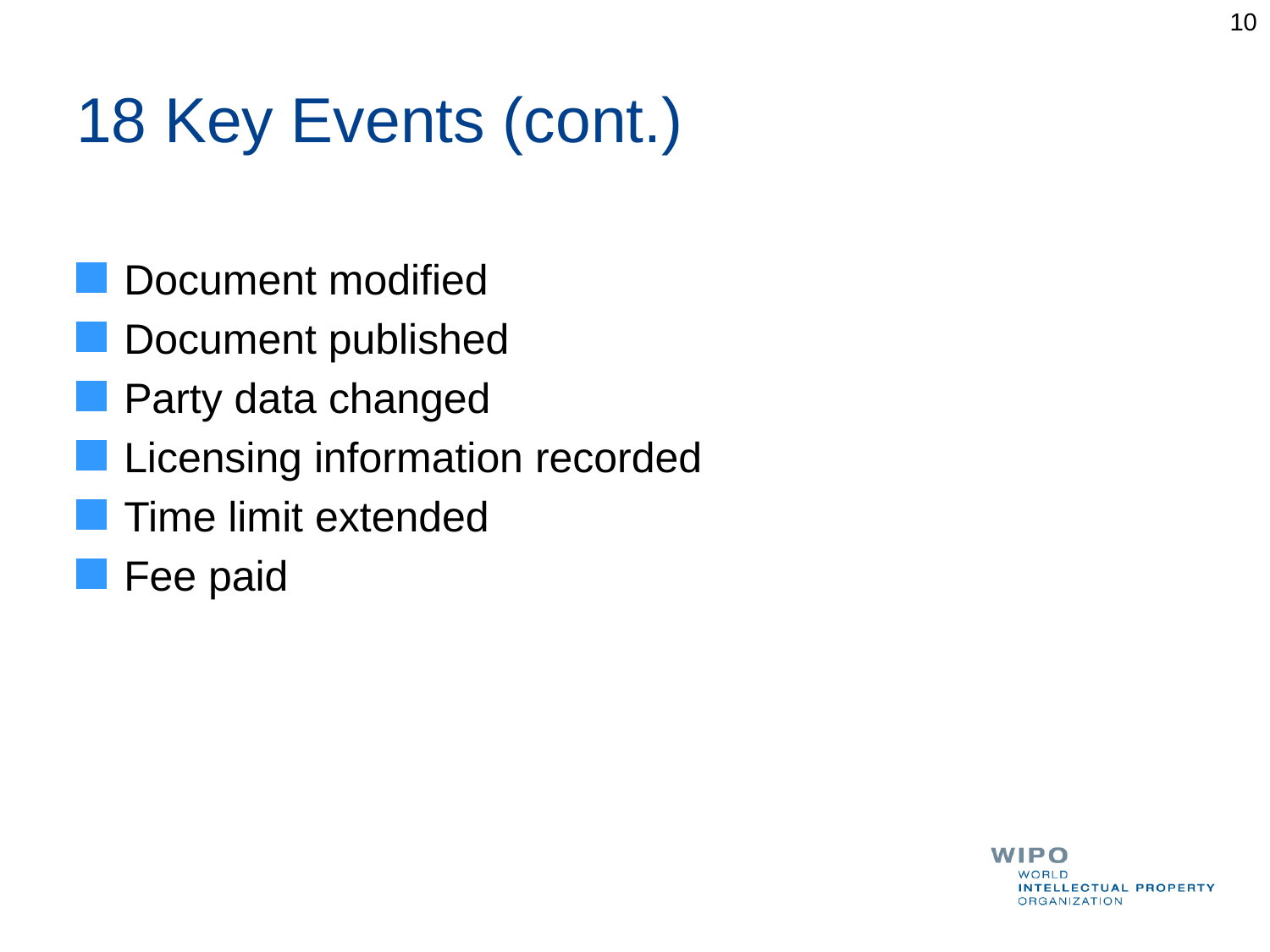

10
# 18 Key Events (cont.)
Document modified
Document published
Party data changed
Licensing information recorded
Time limit extended
Fee paid